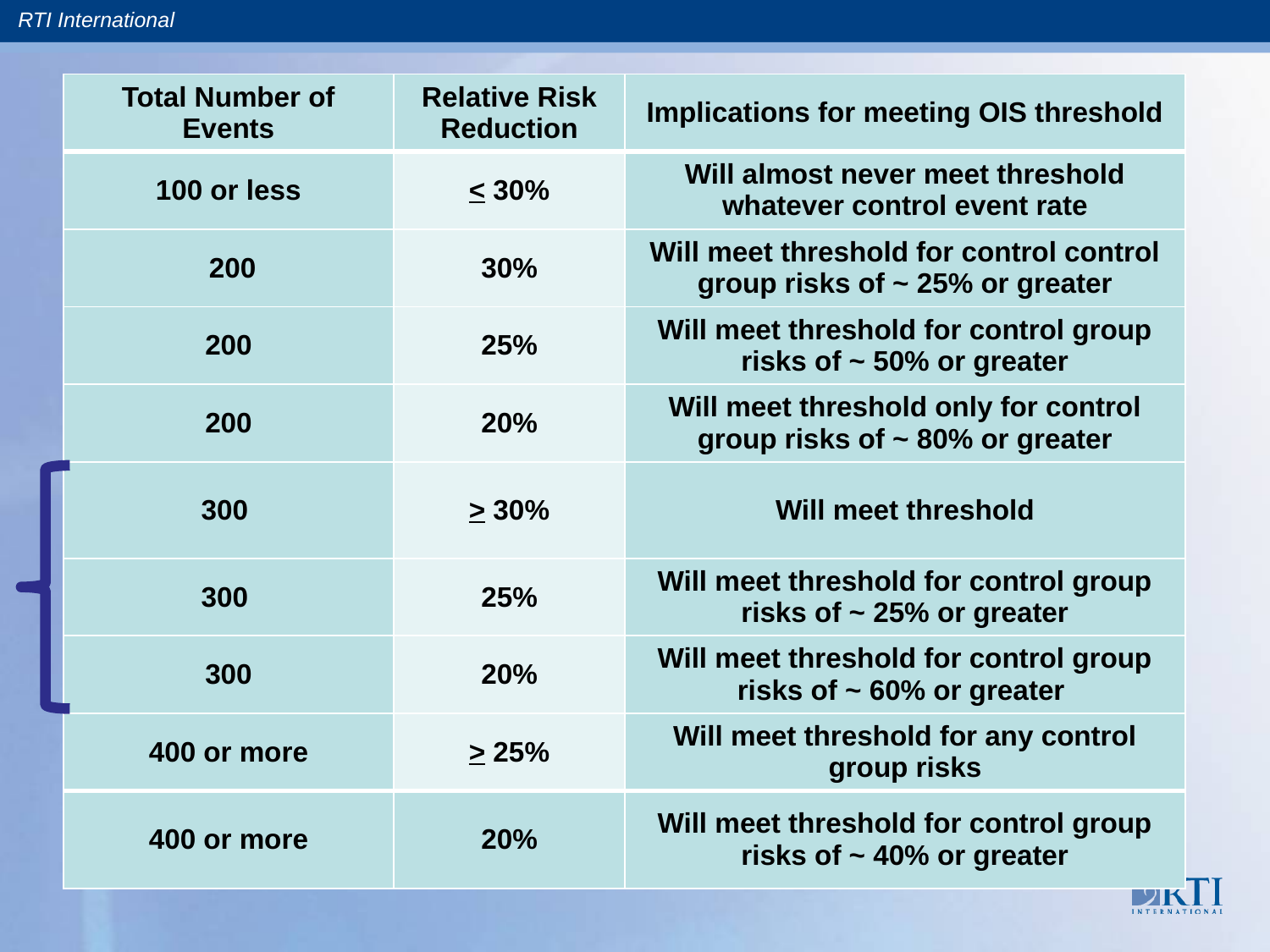

| Total Number of Events | Relative Risk Reduction | Implications for meeting OIS threshold |
| --- | --- | --- |
| 100 or less | < 30% | Will almost never meet threshold whatever control event rate |
| 200 | 30% | Will meet threshold for control control group risks of ~ 25% or greater |
| 200 | 25% | Will meet threshold for control group risks of ~ 50% or greater |
| 200 | 20% | Will meet threshold only for control group risks of ~ 80% or greater |
| 300 | > 30% | Will meet threshold |
| 300 | 25% | Will meet threshold for control group risks of ~ 25% or greater |
| 300 | 20% | Will meet threshold for control group risks of ~ 60% or greater |
| 400 or more | > 25% | Will meet threshold for any control group risks |
| 400 or more | 20% | Will meet threshold for control group risks of ~ 40% or greater |
#